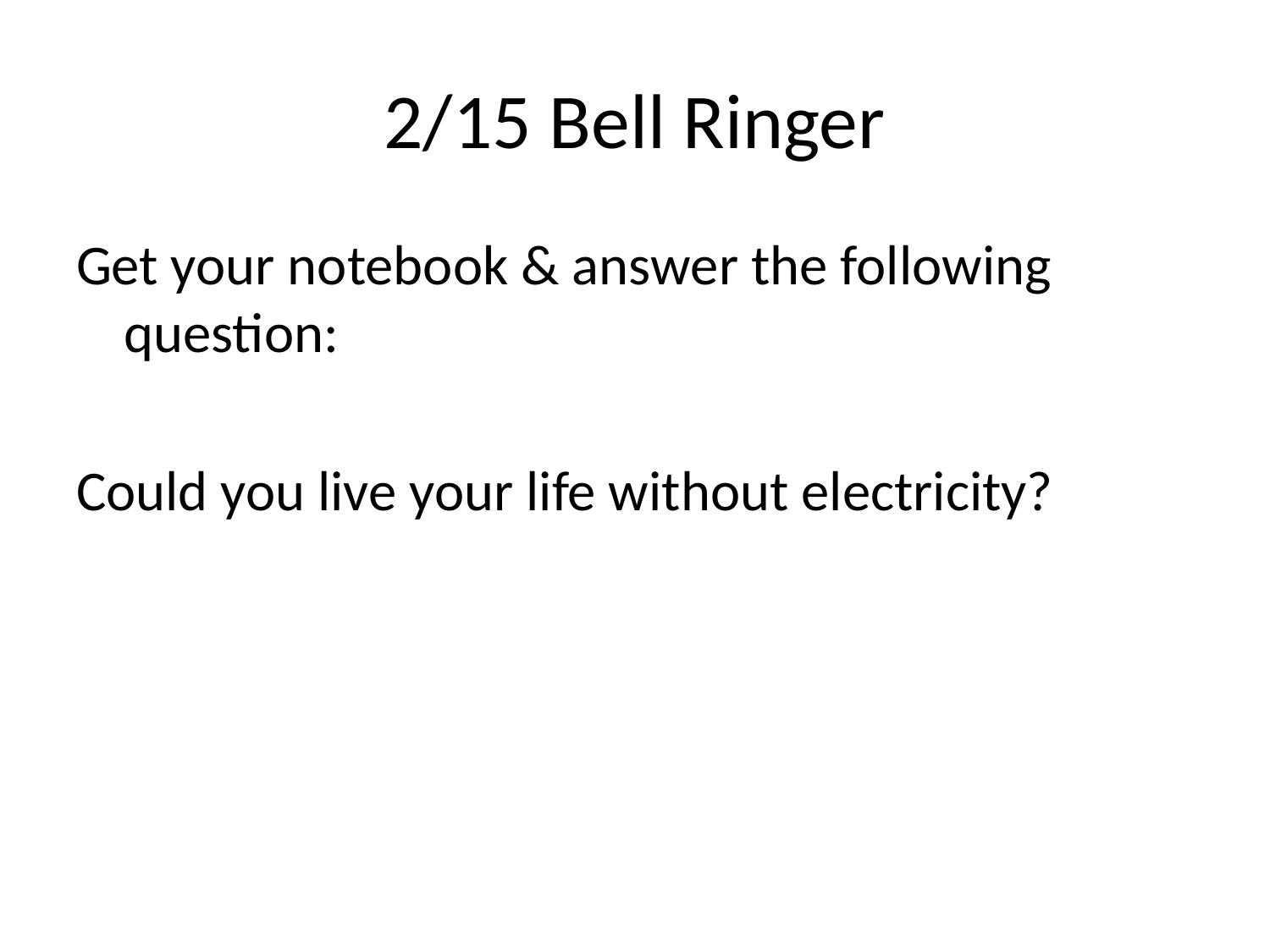

# 2/15 Bell Ringer
Get your notebook & answer the following question:

Could you live your life without electricity?